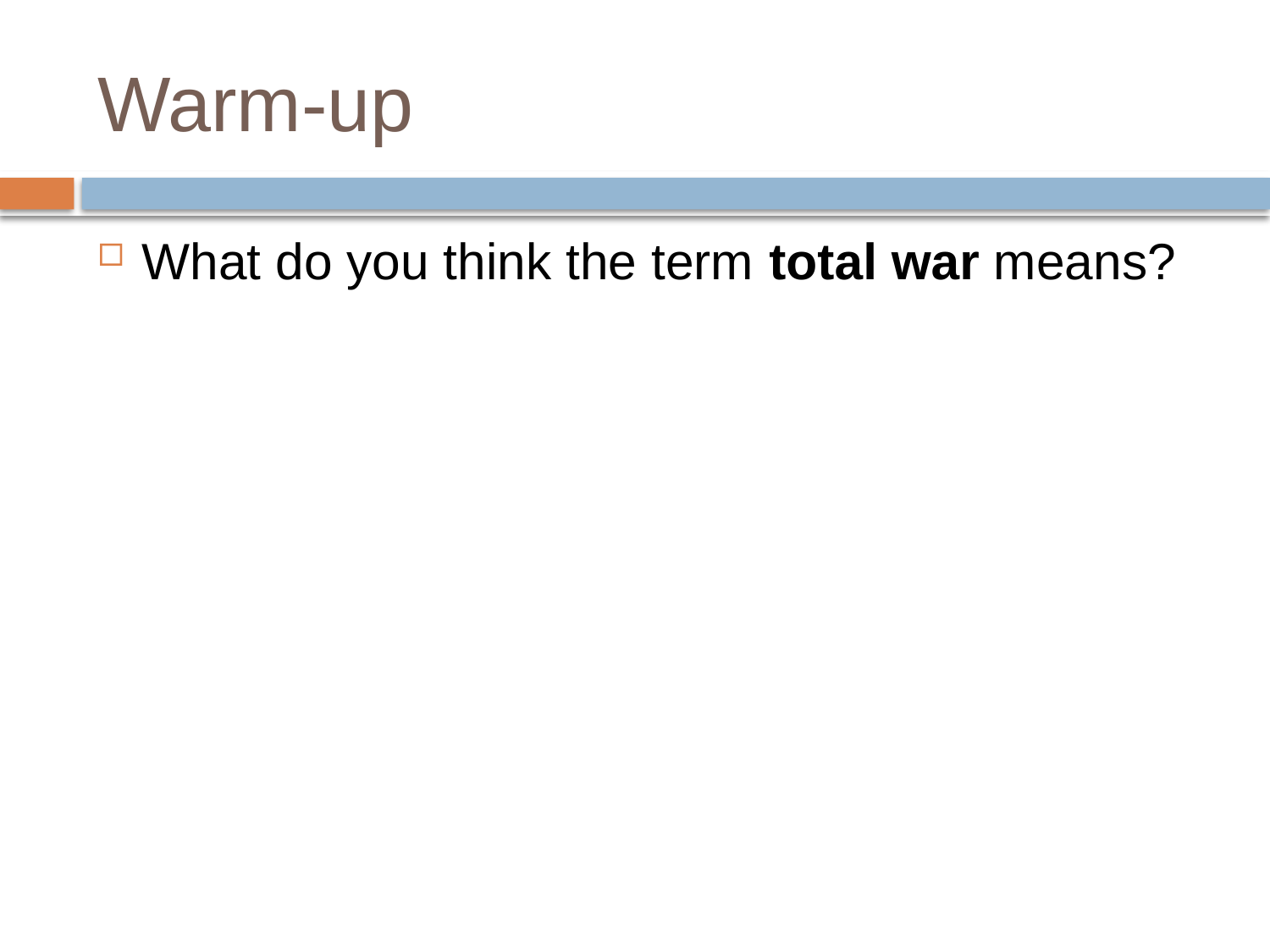

# Warm-up
What do you think the term total war means?